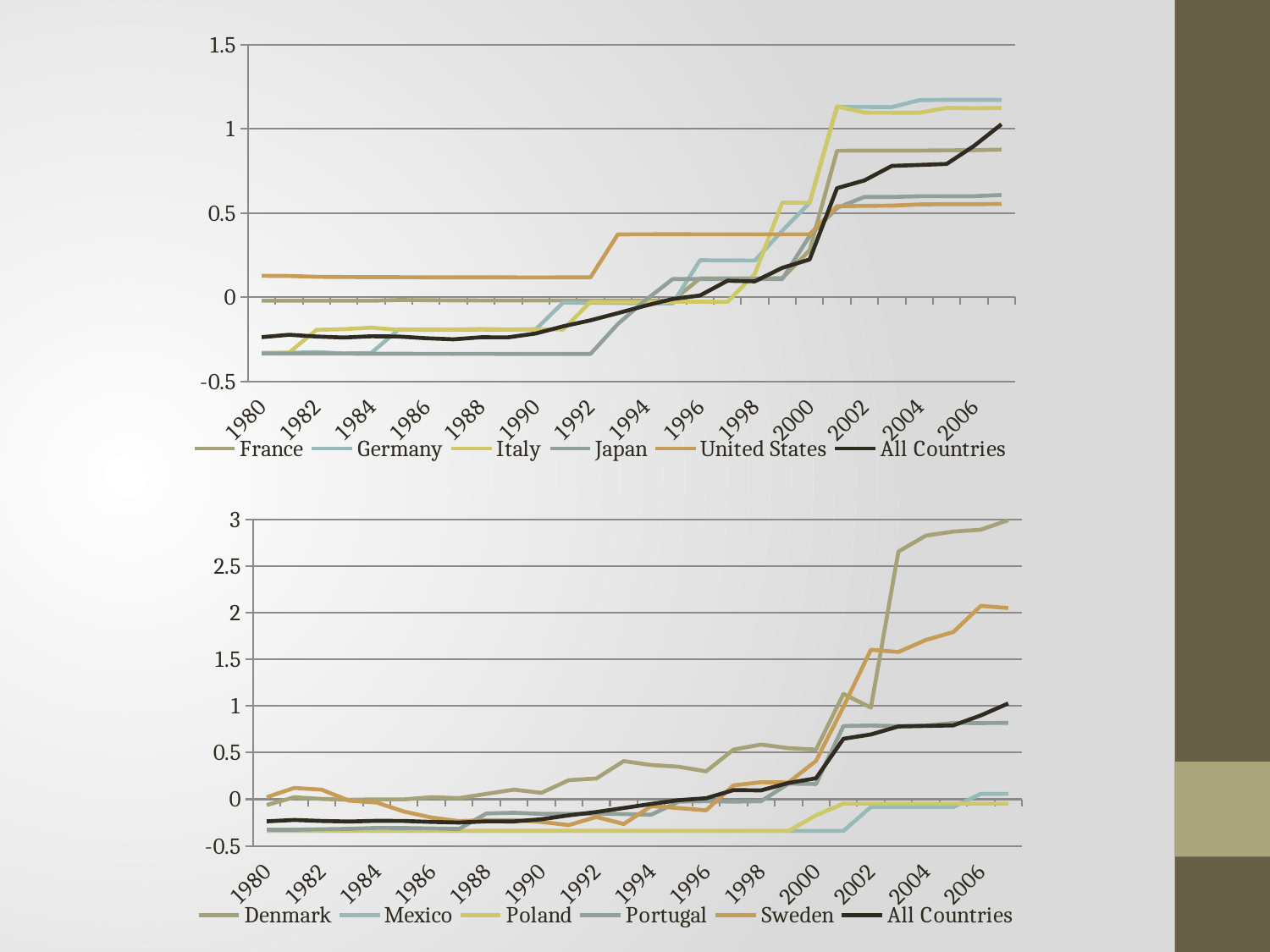

### Chart

| Category | France | Germany | Italy | Japan | United States | All Countries |
|---|---|---|---|---|---|---|
| 1980 | -0.0197571 | -0.3294717 | -0.3324501 | -0.3330583 | 0.1284298 | -0.235961942857143 |
| 1981 | -0.0197571 | -0.3290463 | -0.3275186 | -0.3332314 | 0.1271499 | -0.221664325 |
| 1982 | -0.0197571 | -0.3243707 | -0.1923676 | -0.3330855 | 0.1220239 | -0.232096789285714 |
| 1983 | -0.0197571 | -0.3324429 | -0.188496 | -0.3336036 | 0.1208432 | -0.238202478571429 |
| 1984 | -0.0197571 | -0.3298037 | -0.1794604 | -0.3340373 | 0.1201797 | -0.230508582142857 |
| 1985 | -0.015324 | -0.1901151 | -0.1928262 | -0.3344691 | 0.1199177 | -0.232169821428571 |
| 1986 | -0.0165782 | -0.1928624 | -0.1898703 | -0.3346018 | 0.119252 | -0.242210057142857 |
| 1987 | -0.0179319 | -0.1910497 | -0.1905731 | -0.3350115 | 0.1190611 | -0.248717628571429 |
| 1988 | -0.0183692 | -0.1907046 | -0.1877833 | -0.3347192 | 0.1186969 | -0.236651857142857 |
| 1989 | -0.0185929 | -0.19088 | -0.1900243 | -0.3353561 | 0.118533 | -0.236793146428571 |
| 1990 | -0.0185595 | -0.1897098 | -0.1889963 | -0.3353966 | 0.1184321 | -0.214148682142857 |
| 1991 | -0.01867 | -0.0309715 | -0.1910038 | -0.3354935 | 0.1187202 | -0.171654685714286 |
| 1992 | -0.0187123 | -0.0323074 | -0.026822 | -0.3356147 | 0.1184849 | -0.136070896428571 |
| 1993 | -0.0189976 | -0.0326731 | -0.0276925 | -0.1577349 | 0.3741434 | -0.0933196321428571 |
| 1994 | -0.0190488 | -0.0359503 | -0.0270863 | -0.0174117 | 0.3748406 | -0.0495896571428571 |
| 1995 | -0.0190623 | -0.0361631 | -0.0251456 | 0.1084241 | 0.3751385 | -0.00962467857142858 |
| 1996 | 0.1127743 | 0.2206277 | -0.0256185 | 0.1084504 | 0.3746055 | 0.0112982535714286 |
| 1997 | 0.1125208 | 0.2189912 | -0.0261894 | 0.1084168 | 0.3744961 | 0.098743 |
| 1998 | 0.1126529 | 0.2188735 | 0.1396649 | 0.108653 | 0.3747497 | 0.0952107642857142 |
| 1999 | 0.1138407 | 0.3953978 | 0.5624669 | 0.1088098 | 0.374777 | 0.175128378571429 |
| 2000 | 0.2801766 | 0.5614803 | 0.561529 | 0.3651108 | 0.3744375 | 0.224897660714286 |
| 2001 | 0.8701535 | 1.130512000000001 | 1.133701 | 0.5310949 | 0.5413015 | 0.648254742857143 |
| 2002 | 0.8713765 | 1.130063 | 1.096593 | 0.5965999 | 0.543159 | 0.694366835714285 |
| 2003 | 0.8709102 | 1.128922 | 1.096035 | 0.5959134 | 0.544726 | 0.780300121428571 |
| 2004 | 0.8714444 | 1.170366 | 1.095756 | 0.6004361 | 0.5515969 | 0.786056325 |
| 2005 | 0.8727072 | 1.172331 | 1.124717000000001 | 0.6003016 | 0.5535976 | 0.791949853571429 |
| 2006 | 0.8737355 | 1.172110000000001 | 1.122571 | 0.6007503 | 0.5533332 | 0.898903335714286 |
| 2007 | 0.8768502 | 1.172228 | 1.124818 | 0.607745900000001 | 0.5547644 | 1.02722969642857 |

### Chart

| Category | Denmark | Mexico | Poland | Portugal | Sweden | All Countries |
|---|---|---|---|---|---|---|
| 1980 | -0.0611295 | -0.3380764 | -0.3380764 | -0.3252731 | 0.0228706 | -0.235961942857143 |
| 1981 | 0.021525 | -0.3380764 | -0.3380764 | -0.3256819 | 0.1216716 | -0.221664325 |
| 1982 | 0.0037739 | -0.3380764 | -0.3380764 | -0.3207672 | 0.1030055 | -0.232096789285714 |
| 1983 | -0.005285 | -0.3380764 | -0.3380764 | -0.3158851 | -0.0146296 | -0.238202478571429 |
| 1984 | -0.0005641 | -0.3380764 | -0.3380764 | -0.306707 | -0.0347098 | -0.230508582142857 |
| 1985 | -0.0008393 | -0.3380764 | -0.3380764 | -0.3074812 | -0.1315307 | -0.232169821428571 |
| 1986 | 0.0226025 | -0.3380764 | -0.3380764 | -0.3124114 | -0.1958107 | -0.242210057142857 |
| 1987 | 0.0123992 | -0.3380764 | -0.3380764 | -0.317927 | -0.2337932 | -0.248717628571429 |
| 1988 | 0.0579309 | -0.3380764 | -0.3380764 | -0.1519832 | -0.2225387 | -0.236651857142857 |
| 1989 | 0.1033362 | -0.3380764 | -0.3380764 | -0.1443499 | -0.2230189 | -0.236793146428571 |
| 1990 | 0.0692836 | -0.3380764 | -0.3380764 | -0.155958 | -0.2427834 | -0.214148682142857 |
| 1991 | 0.2049425 | -0.3380764 | -0.3380764 | -0.1564001 | -0.2762432 | -0.171654685714286 |
| 1992 | 0.2228696 | -0.3380764 | -0.3380764 | -0.1521223 | -0.1894466 | -0.136070896428571 |
| 1993 | 0.4090063 | -0.3380764 | -0.3380764 | -0.158234 | -0.264995 | -0.0933196321428571 |
| 1994 | 0.3674643 | -0.3380764 | -0.3380764 | -0.1651701 | -0.0733443 | -0.0495896571428571 |
| 1995 | 0.3486317 | -0.3380764 | -0.3380764 | -0.0248479 | -0.0937527 | -0.00962467857142858 |
| 1996 | 0.2993983 | -0.3380764 | -0.3380764 | -0.0205726 | -0.1178999 | 0.0112982535714286 |
| 1997 | 0.5326294 | -0.3380764 | -0.3380764 | -0.0247989 | 0.1497097 | 0.098743 |
| 1998 | 0.586414299999999 | -0.3380764 | -0.3380764 | -0.0201375 | 0.1825252 | 0.0952107642857142 |
| 1999 | 0.5477637 | -0.3380764 | -0.3380764 | 0.1677726 | 0.1805395 | 0.175128378571429 |
| 2000 | 0.5329105 | -0.3380764 | -0.1717835 | 0.1639976 | 0.4110196 | 0.224897660714286 |
| 2001 | 1.129165 | -0.3380764 | -0.045949 | 0.7849046 | 0.990513299999999 | 0.648254742857143 |
| 2002 | 0.9821912 | -0.0823052 | -0.045949 | 0.7901468 | 1.60264 | 0.694366835714285 |
| 2003 | 2.653465 | -0.0823052 | -0.045949 | 0.7838502 | 1.578364 | 0.780300121428571 |
| 2004 | 2.824956999999999 | -0.0823052 | -0.045949 | 0.7895261 | 1.706391 | 0.786056325 |
| 2005 | 2.867893 | -0.0823052 | -0.045949 | 0.8175381 | 1.791607 | 0.791949853571429 |
| 2006 | 2.888248999999996 | 0.0582232 | -0.045949 | 0.8165964 | 2.072299999999998 | 0.898903335714286 |
| 2007 | 2.990152999999998 | 0.0582232 | -0.045949 | 0.8188155 | 2.049092 | 1.02722969642857 |